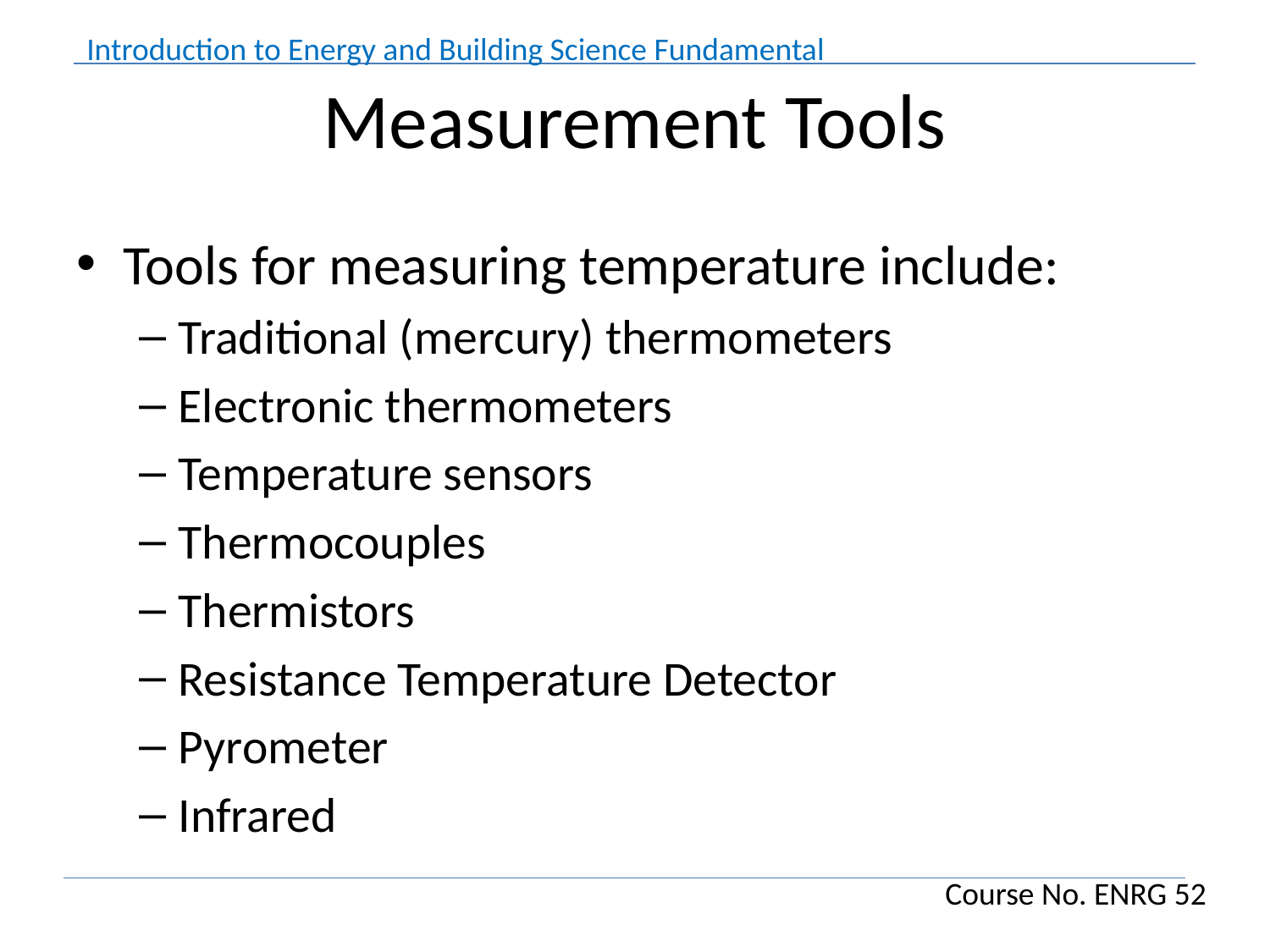

# Measurement Tools
Tools for measuring temperature include:
Traditional (mercury) thermometers
Electronic thermometers
Temperature sensors
Thermocouples
Thermistors
Resistance Temperature Detector
Pyrometer
Infrared